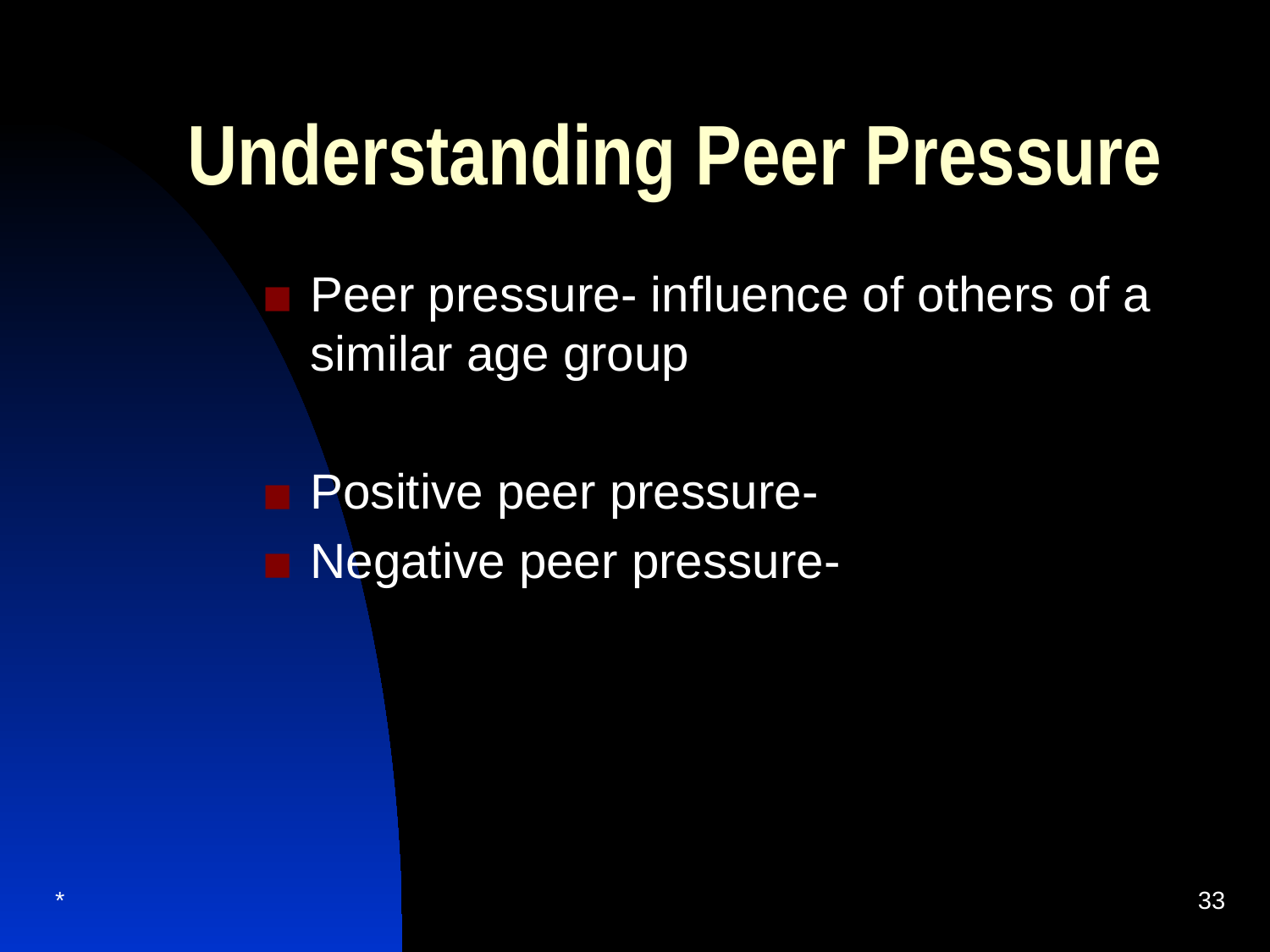

# Understanding Peer Pressure
Peer pressure- influence of others of a similar age group

Positive peer pressure-
Negative peer pressure-
*
33